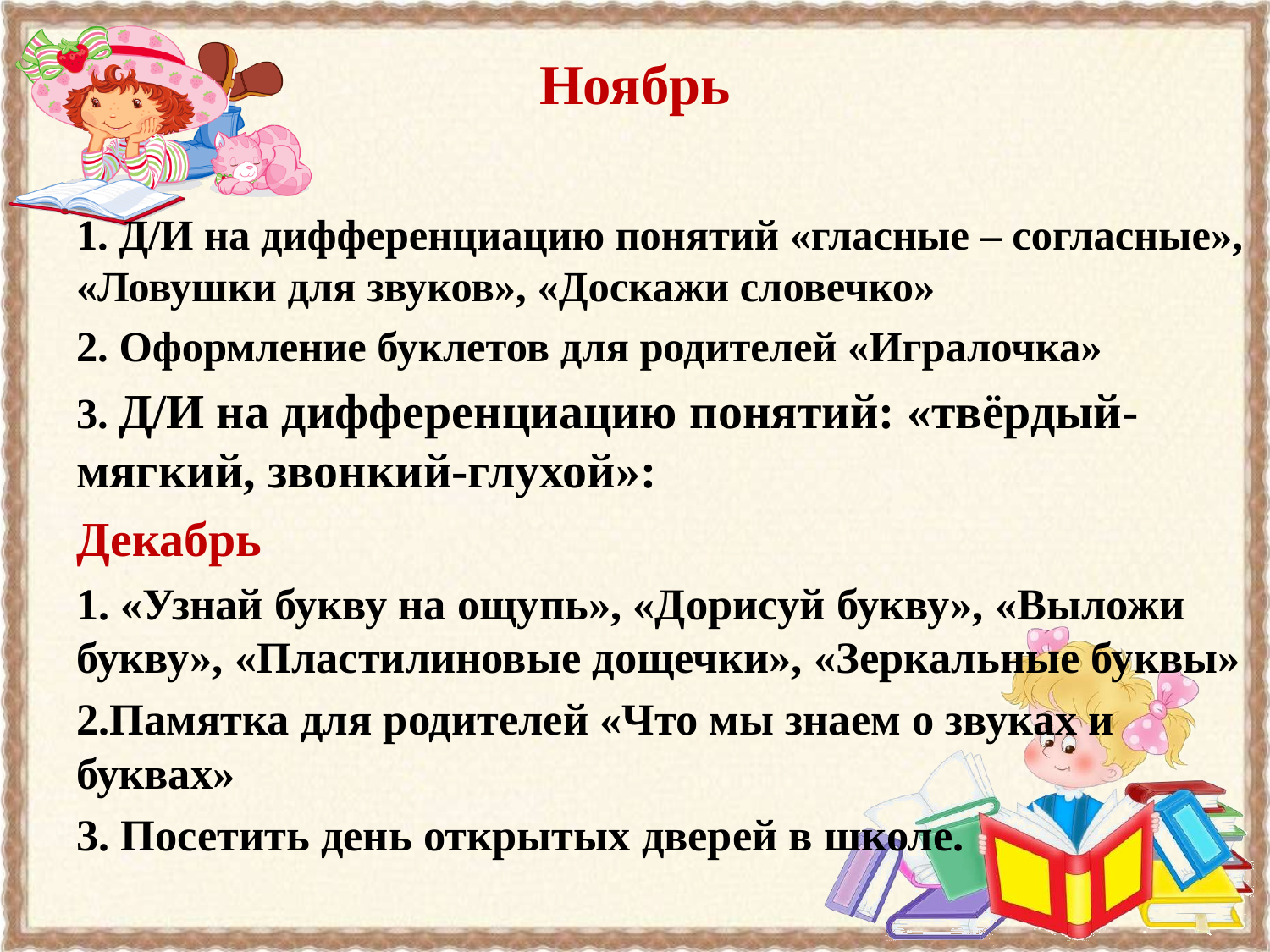

# Ноябрь

1. Д/И на дифференциацию понятий «гласные – согласные», «Ловушки для звуков», «Доскажи словечко»
2. Оформление буклетов для родителей «Игралочка»
3. Д/И на дифференциацию понятий: «твёрдый-мягкий, звонкий-глухой»:
Декабрь
1. «Узнай букву на ощупь», «Дорисуй букву», «Выложи букву», «Пластилиновые дощечки», «Зеркальные буквы»
2.Памятка для родителей «Что мы знаем о звуках и буквах»
3. Посетить день открытых дверей в школе.